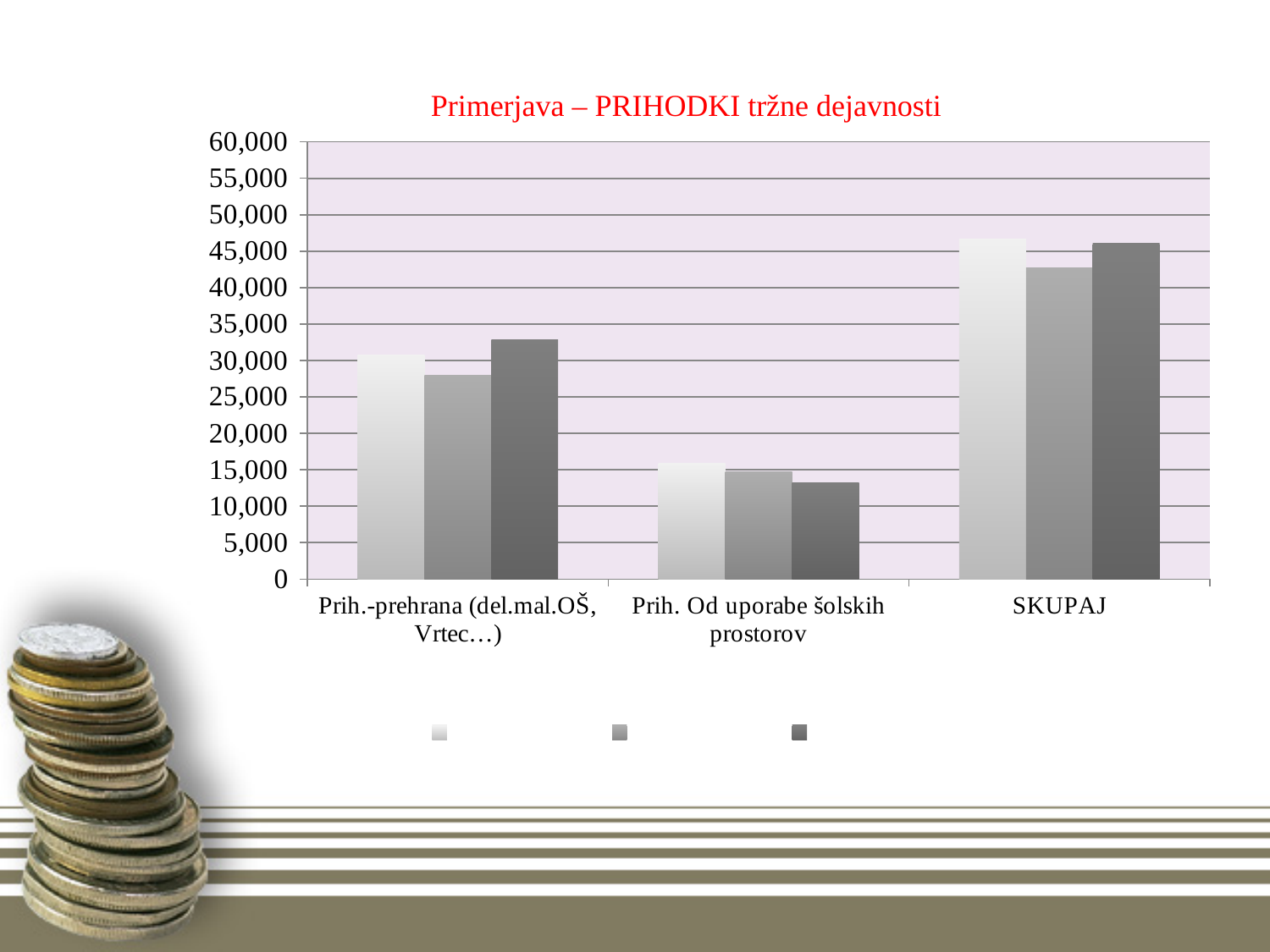

# Primerjava – PRIHODKI tržne dejavnosti

### Chart

| Category | Leto 2013 | Leto 2014 | Leto 2015 |
|---|---|---|---|
| Prih.-prehrana (del.mal.OŠ, Vrtec…) | 30748.0 | 27941.0 | 32812.0 |
| Prih. Od uporabe šolskih prostorov | 15941.0 | 14776.0 | 13270.0 |
| SKUPAJ | 46689.0 | 42717.0 | 46082.0 |